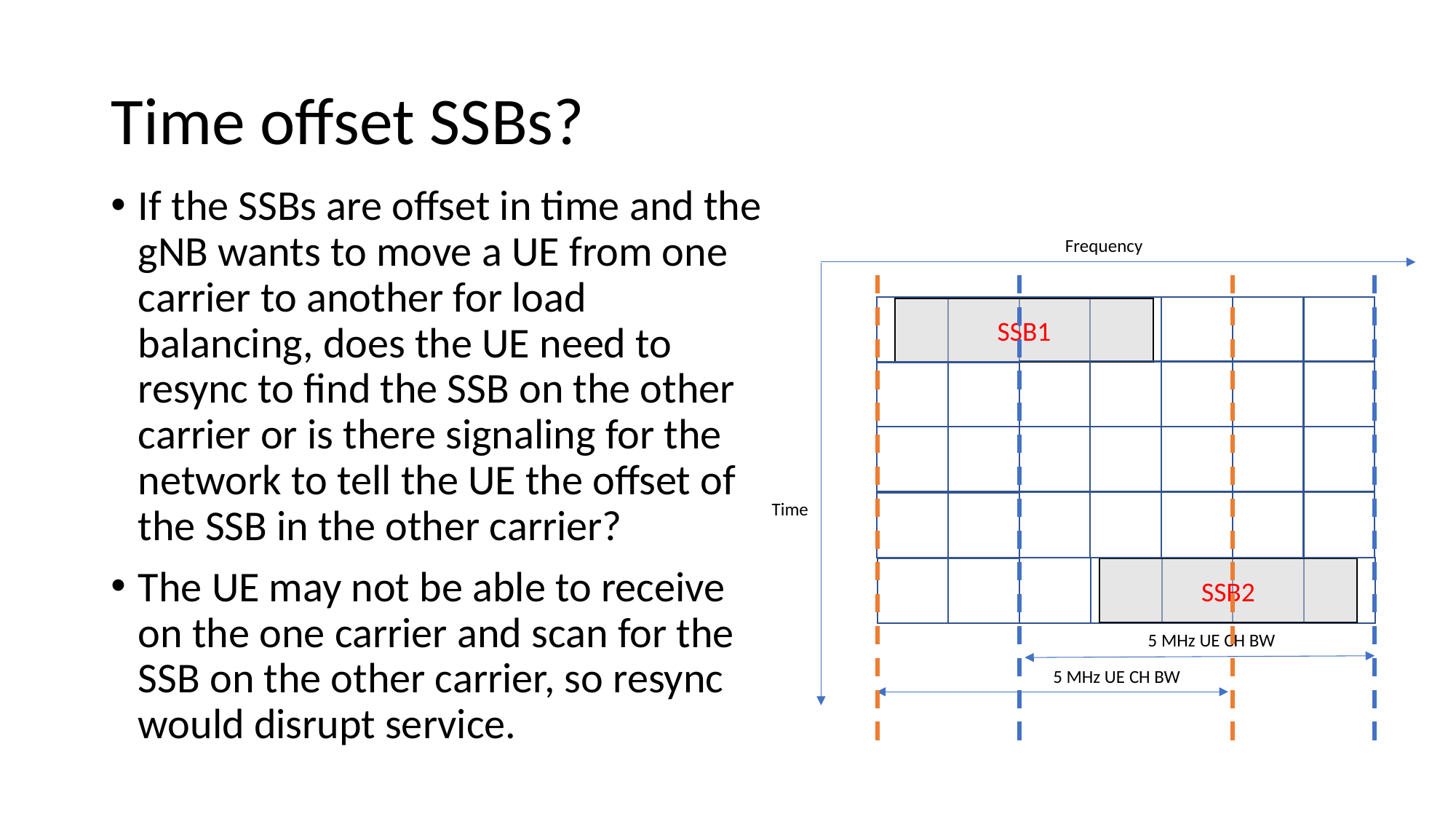

# Time offset SSBs?
If the SSBs are offset in time and the gNB wants to move a UE from one carrier to another for load balancing, does the UE need to resync to find the SSB on the other carrier or is there signaling for the network to tell the UE the offset of the SSB in the other carrier?
The UE may not be able to receive on the one carrier and scan for the SSB on the other carrier, so resync would disrupt service.
Frequency

SSB1

Time

SSB2
5 MHz UE CH BW
5 MHz UE CH BW